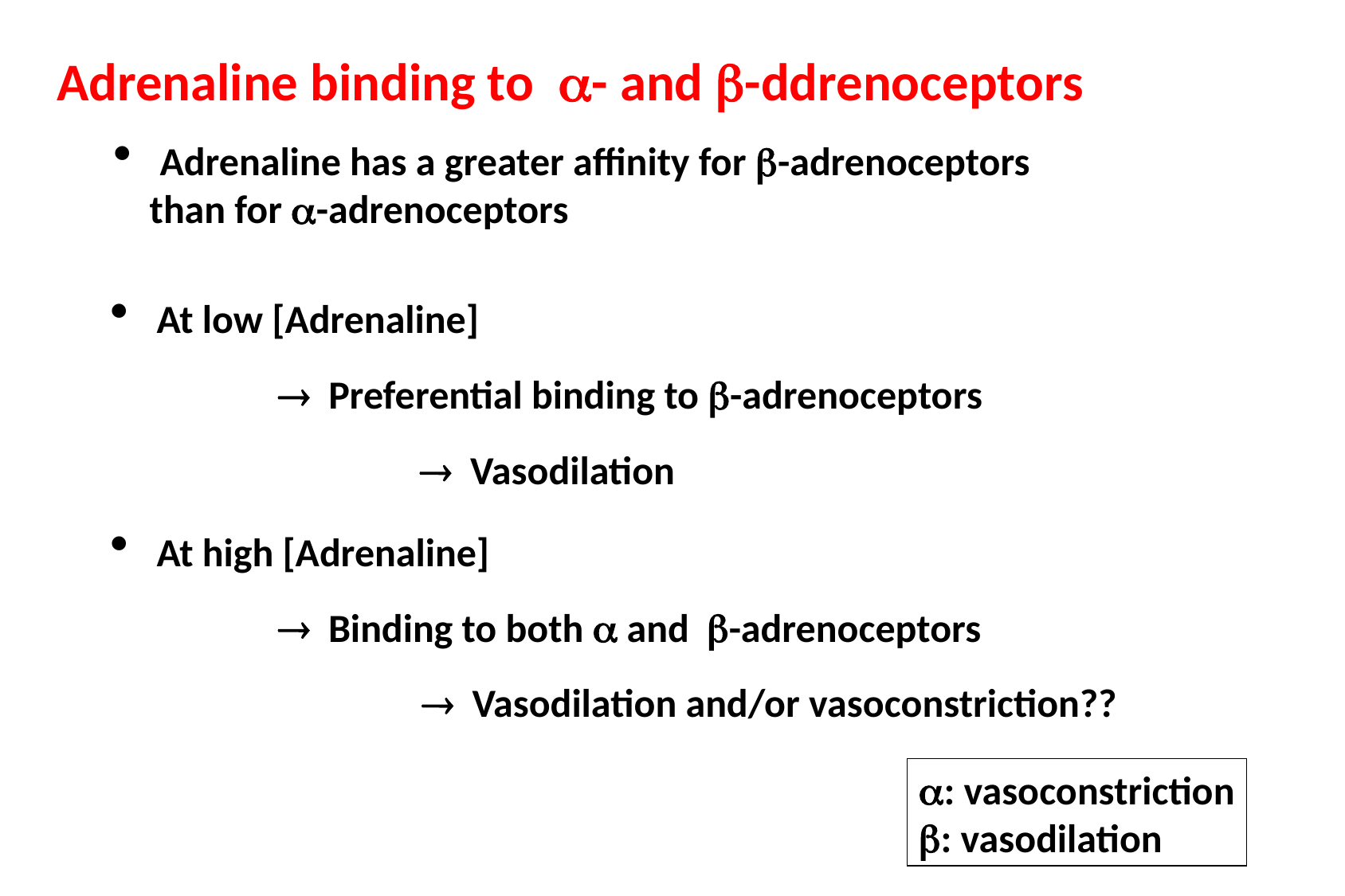

Adrenaline binding to  α- and β-ddrenoceptors
  Adrenaline has a greater affinity for β-adrenoceptors
    than for α-adrenoceptors
  At low [Adrenaline]
→  Preferential binding to β-adrenoceptors
→  Vasodilation
  At high [Adrenaline]
→  Binding to both α and  β-adrenoceptors
→  Vasodilation and/or vasoconstriction??
α: vasoconstriction
β: vasodilation